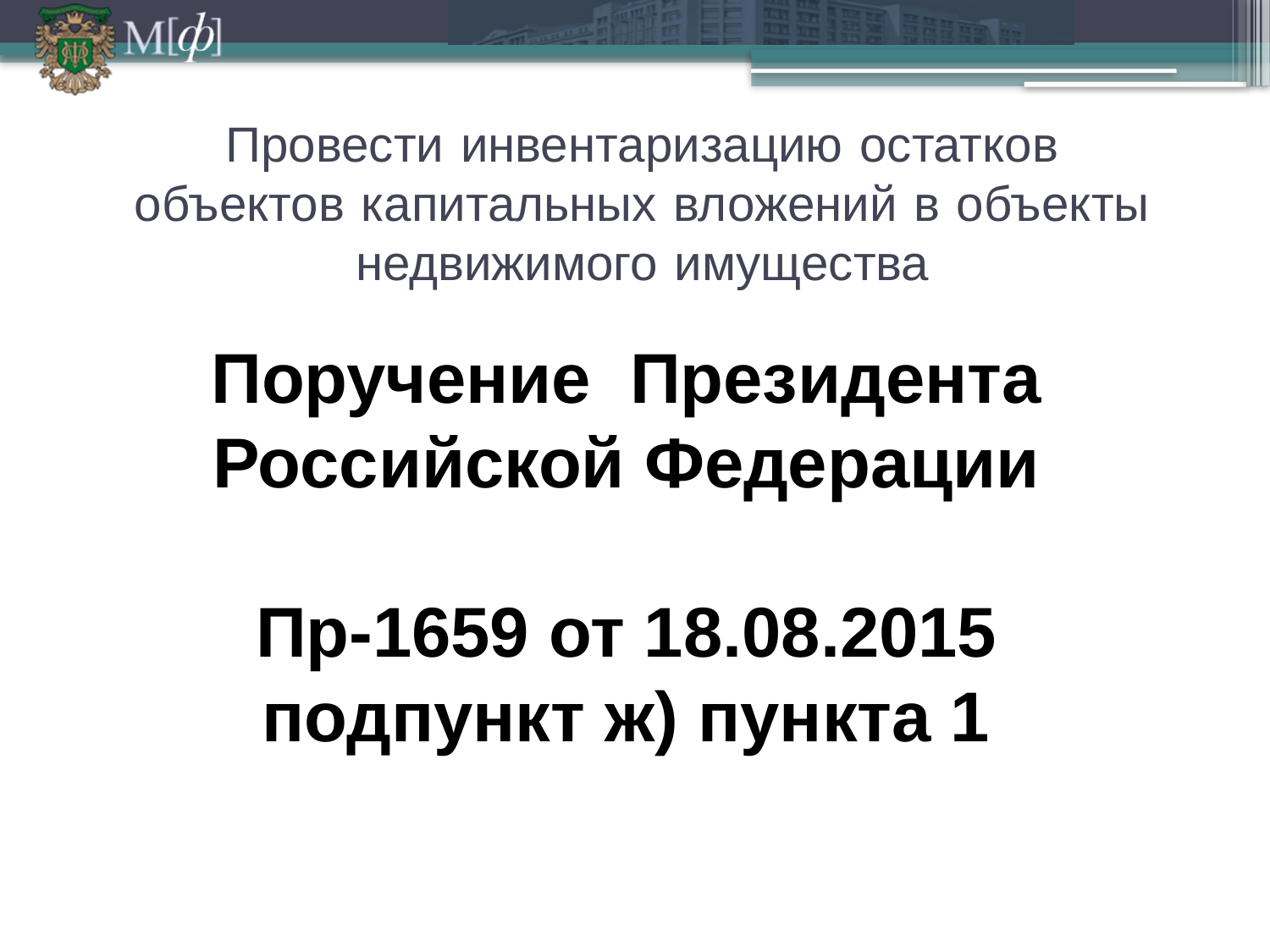

# Провести инвентаризацию остатков объектов капитальных вложений в объекты недвижимого имущества
Поручение  Президента Российской Федерации

Пр-1659 от 18.08.2015
подпункт ж) пункта 1